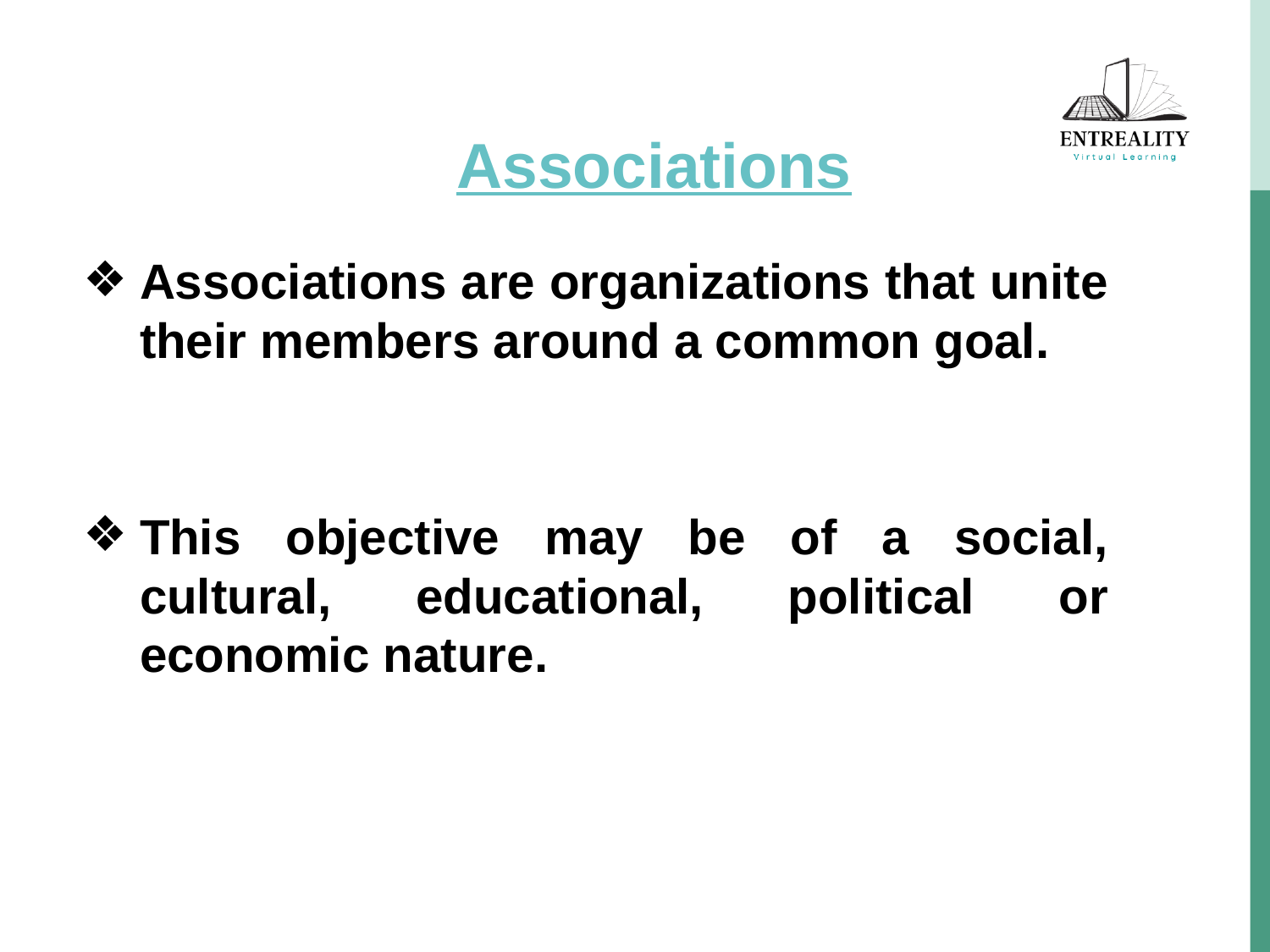

# Associations
Associations are organizations that unite their members around a common goal.

This objective may be of a social, cultural, educational, political or economic nature.